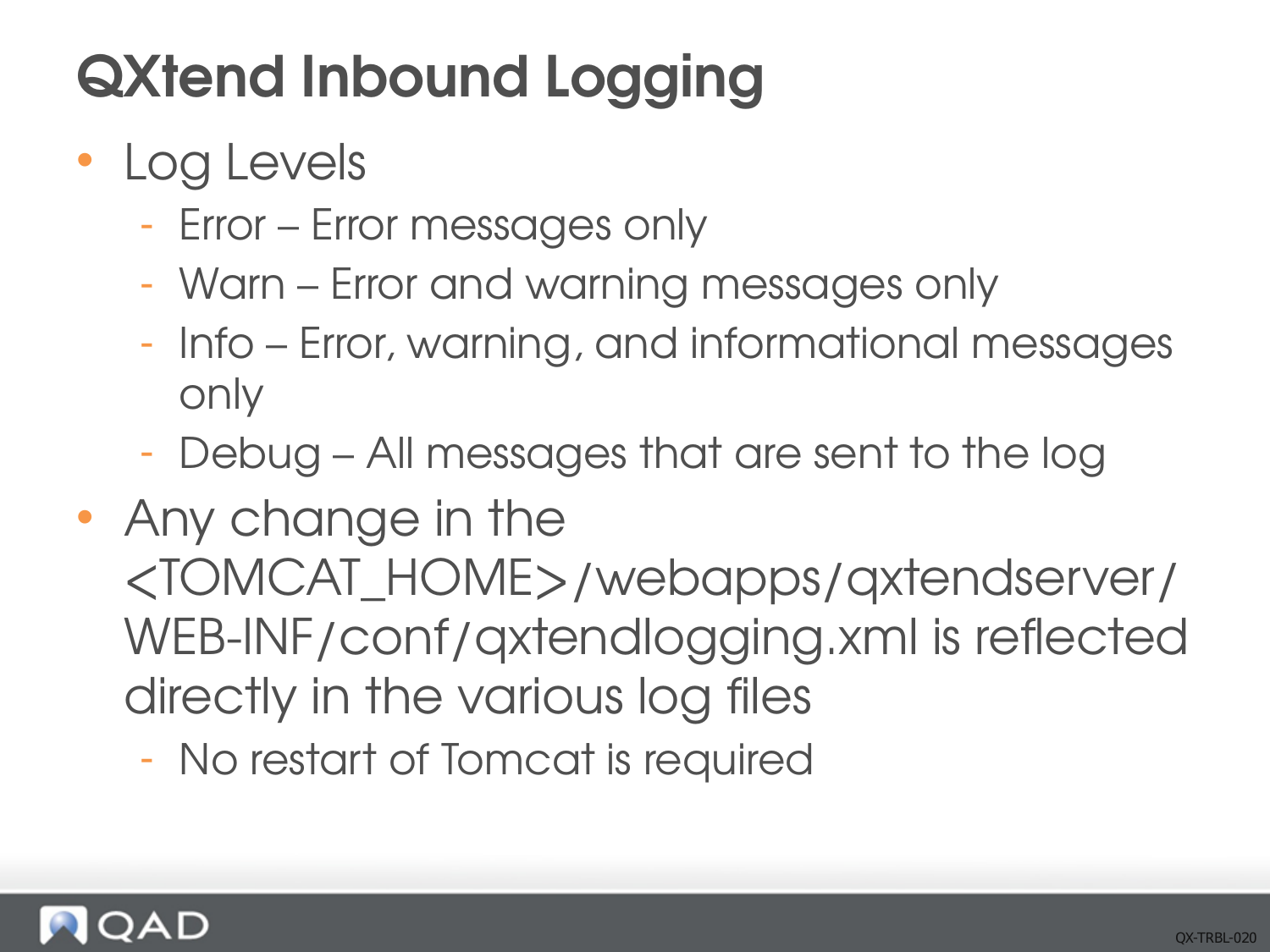

# QXtend Inbound Logging
Log Levels
Error – Error messages only
Warn – Error and warning messages only
Info – Error, warning, and informational messages only
Debug – All messages that are sent to the log
Any change in the <TOMCAT_HOME>/webapps/qxtendserver/ WEB-INF/conf/qxtendlogging.xml is reflected directly in the various log files
No restart of Tomcat is required

QX-TRBL-020